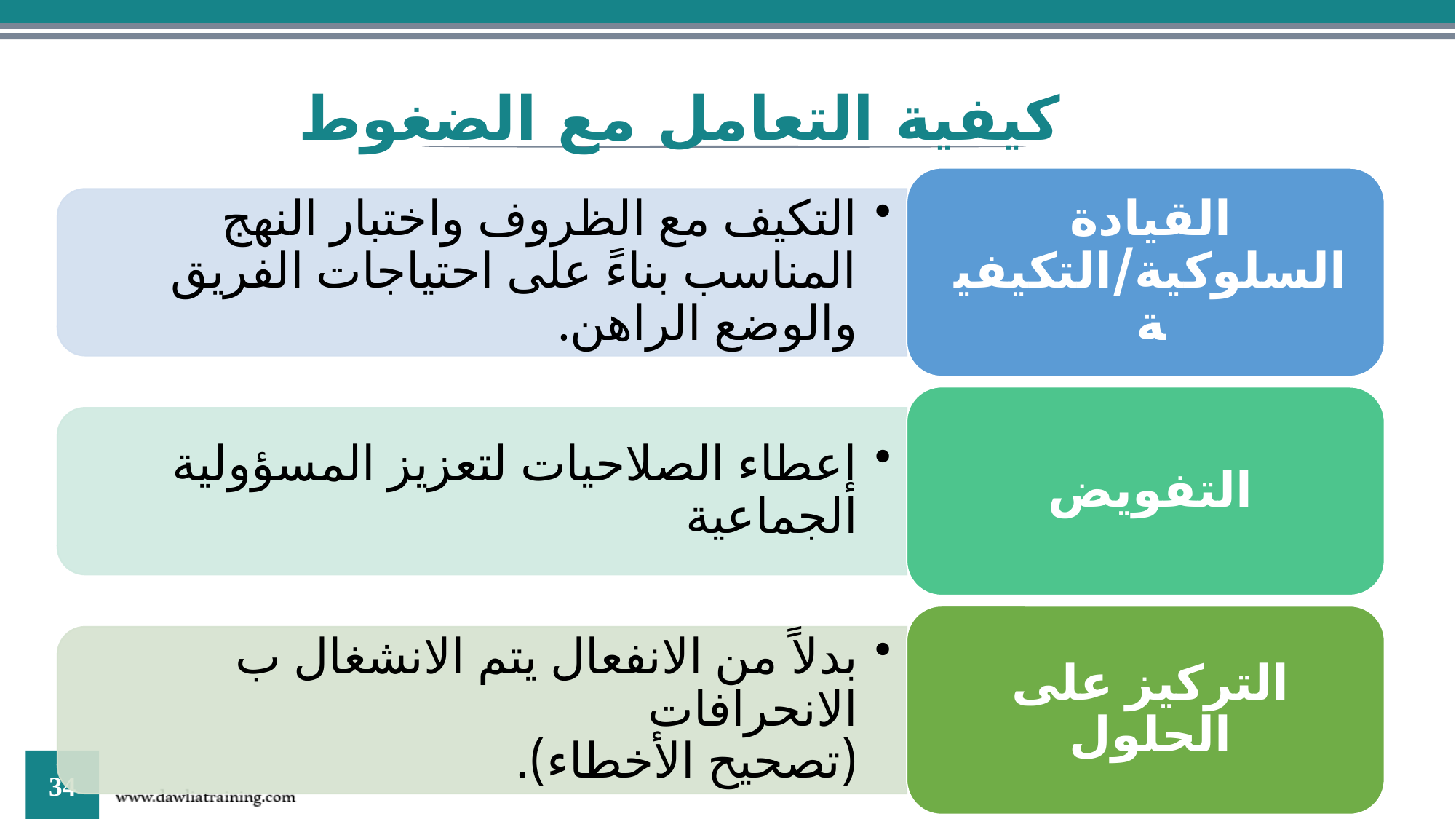

كيفية التعامل مع الضغوط
التكيف مع الظروف واختبار النهج المناسب بناءً على احتياجات الفريق والوضع الراهن.
القيادة السلوكية/التكيفية
إعطاء الصلاحيات لتعزيز المسؤولية الجماعية
التفويض
بدلاً من الانفعال يتم الانشغال ب الانحرافات
(تصحيح الأخطاء).
التركيز على الحلول